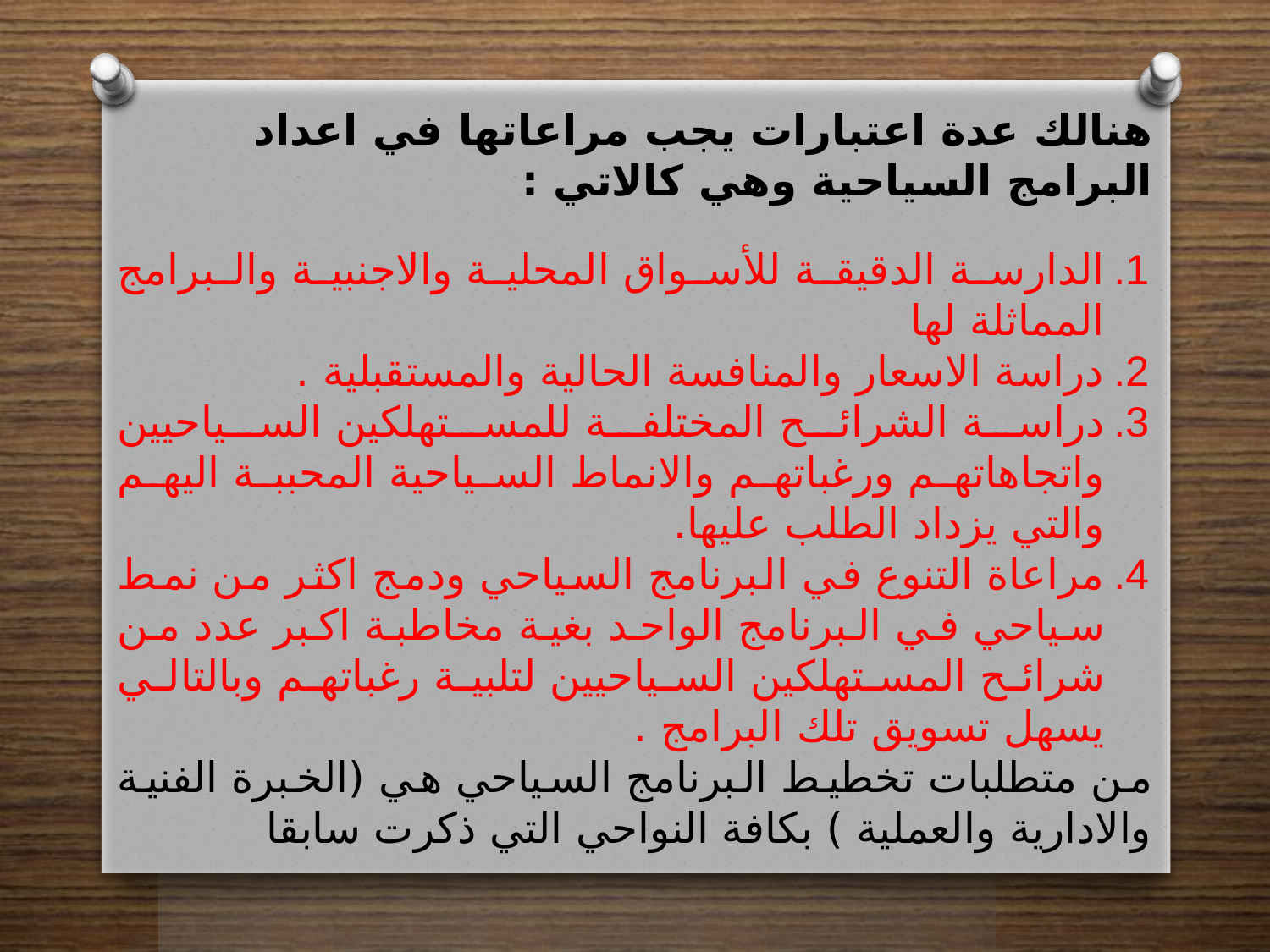

هنالك عدة اعتبارات يجب مراعاتها في اعداد البرامج السياحية وهي كالاتي :

الدارسة الدقيقة للأسواق المحلية والاجنبية والبرامج المماثلة لها
دراسة الاسعار والمنافسة الحالية والمستقبلية .
دراسة الشرائح المختلفة للمستهلكين السياحيين واتجاهاتهم ورغباتهم والانماط السياحية المحببة اليهم والتي يزداد الطلب عليها.
مراعاة التنوع في البرنامج السياحي ودمج اكثر من نمط سياحي في البرنامج الواحد بغية مخاطبة اكبر عدد من شرائح المستهلكين السياحيين لتلبية رغباتهم وبالتالي يسهل تسويق تلك البرامج .
من متطلبات تخطيط البرنامج السياحي هي (الخبرة الفنية والادارية والعملية ) بكافة النواحي التي ذكرت سابقا